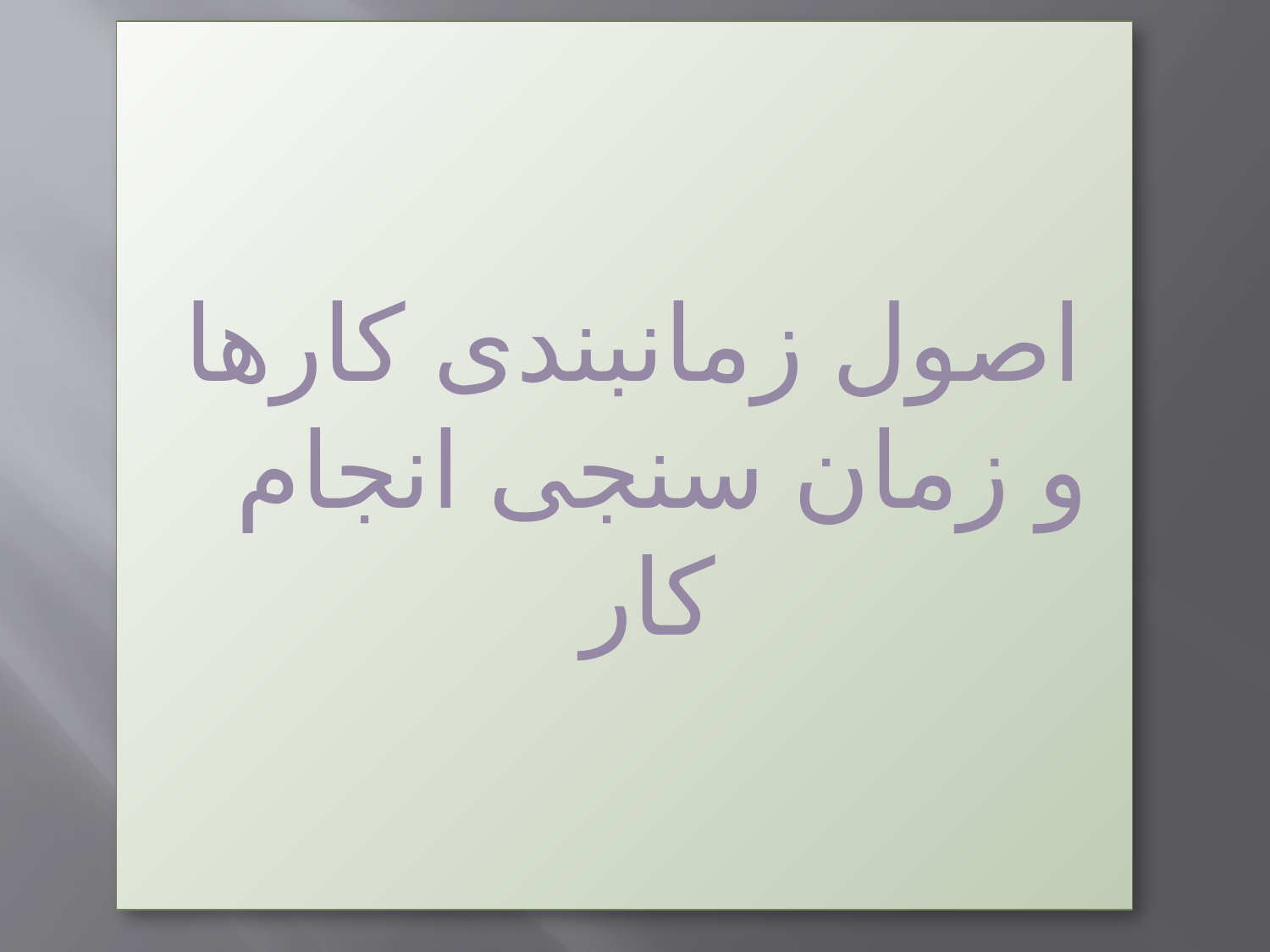

اصول زمانبندی کارها و زمان سنجی انجام کار